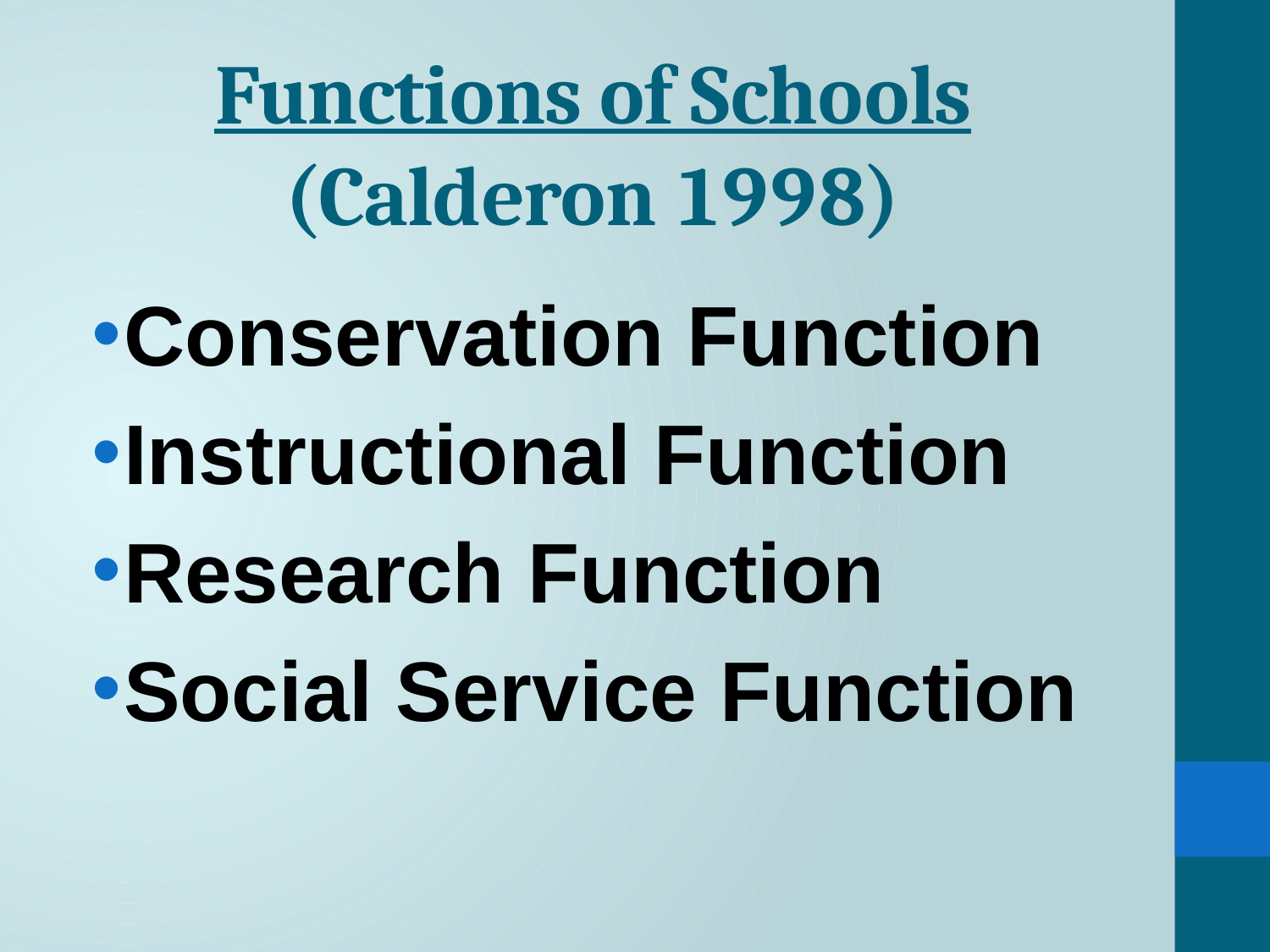

# Functions of Schools (Calderon 1998)
Conservation Function
Instructional Function
Research Function
Social Service Function